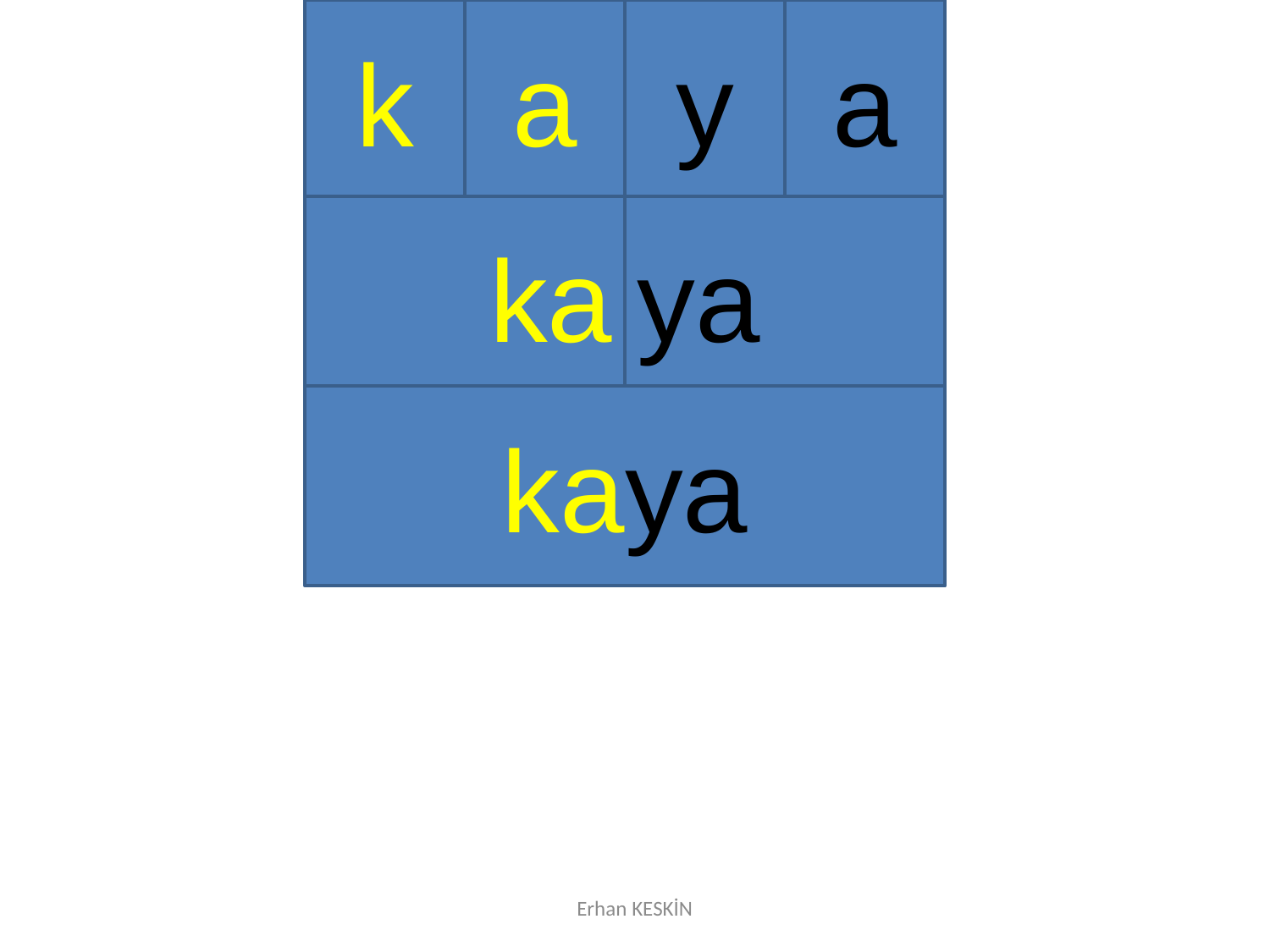

k
a
y
a
ka
ya
kaya
Erhan KESKİN